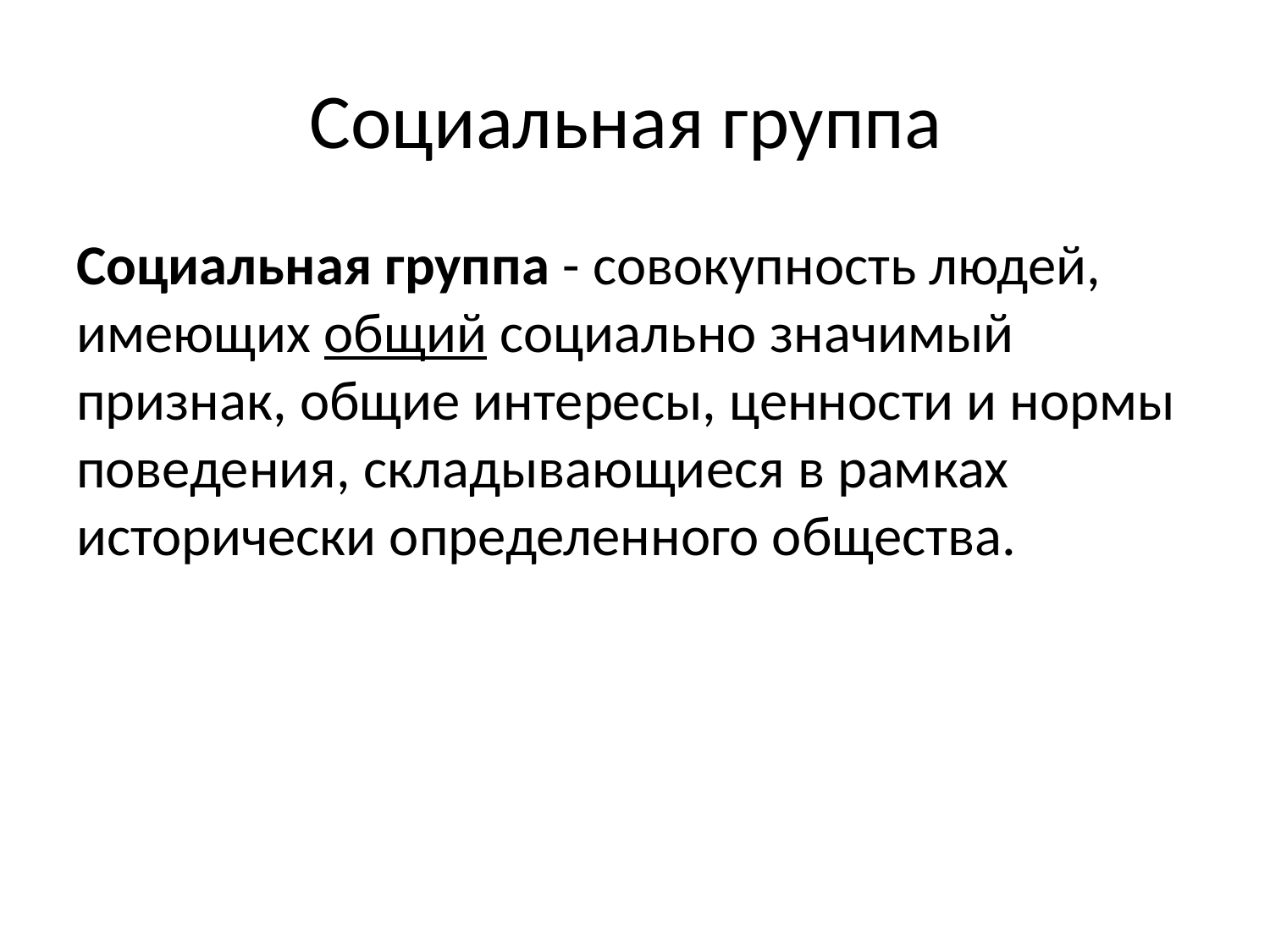

# ﻿Социальная группа
﻿Социальная группа - совокупность людей, имеющих общий социально значимый признак, общие интересы, ценности и нормы поведения, складывающиеся в рамках исторически определенного общества.